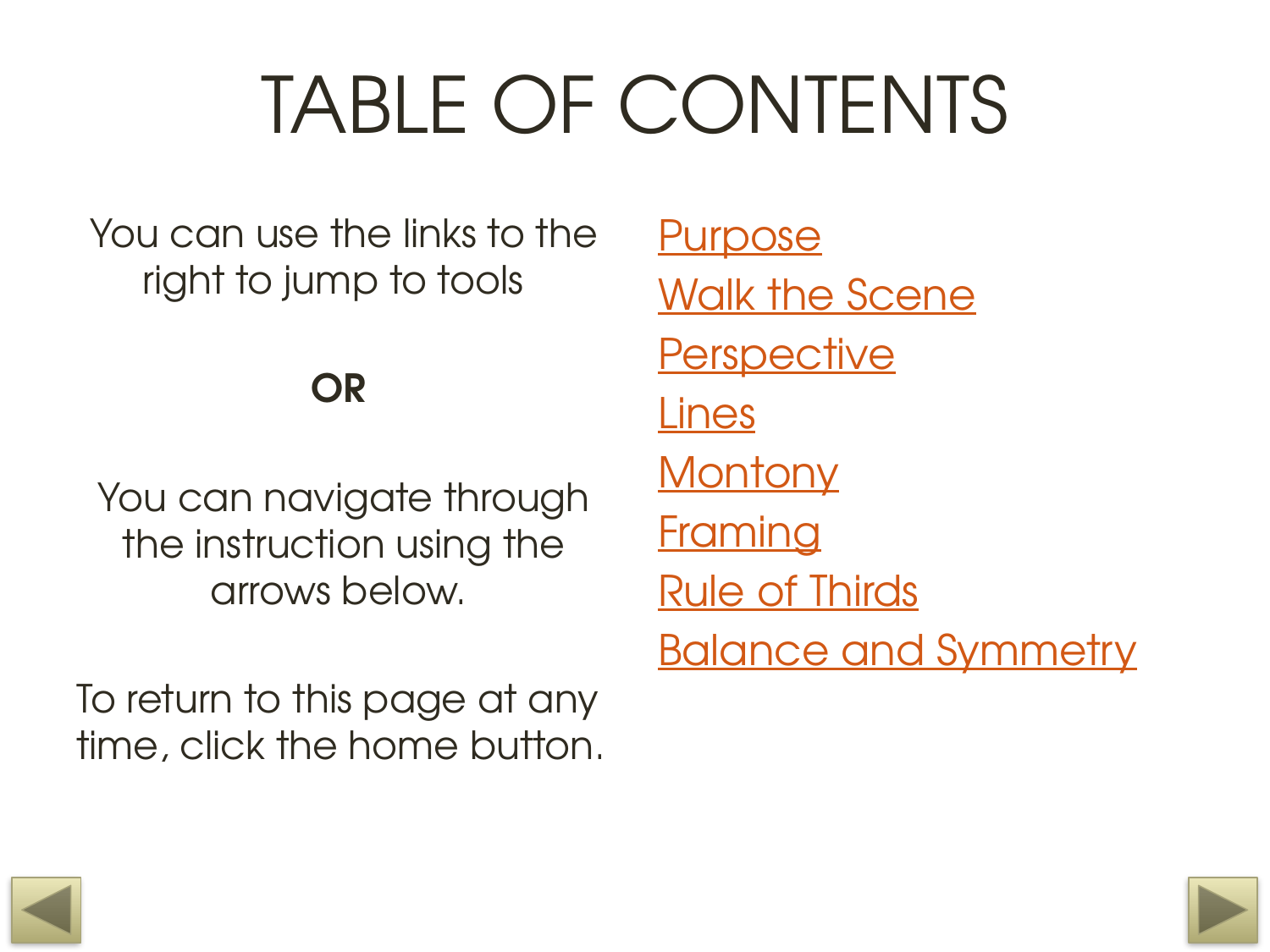

# TABLE OF CONTENTS
You can use the links to the right to jump to tools

OR

You can navigate through the instruction using the arrows below.

To return to this page at any time, click the home button.
Purpose
Walk the Scene
Perspective
Lines
Montony
Framing
Rule of Thirds
Balance and Symmetry